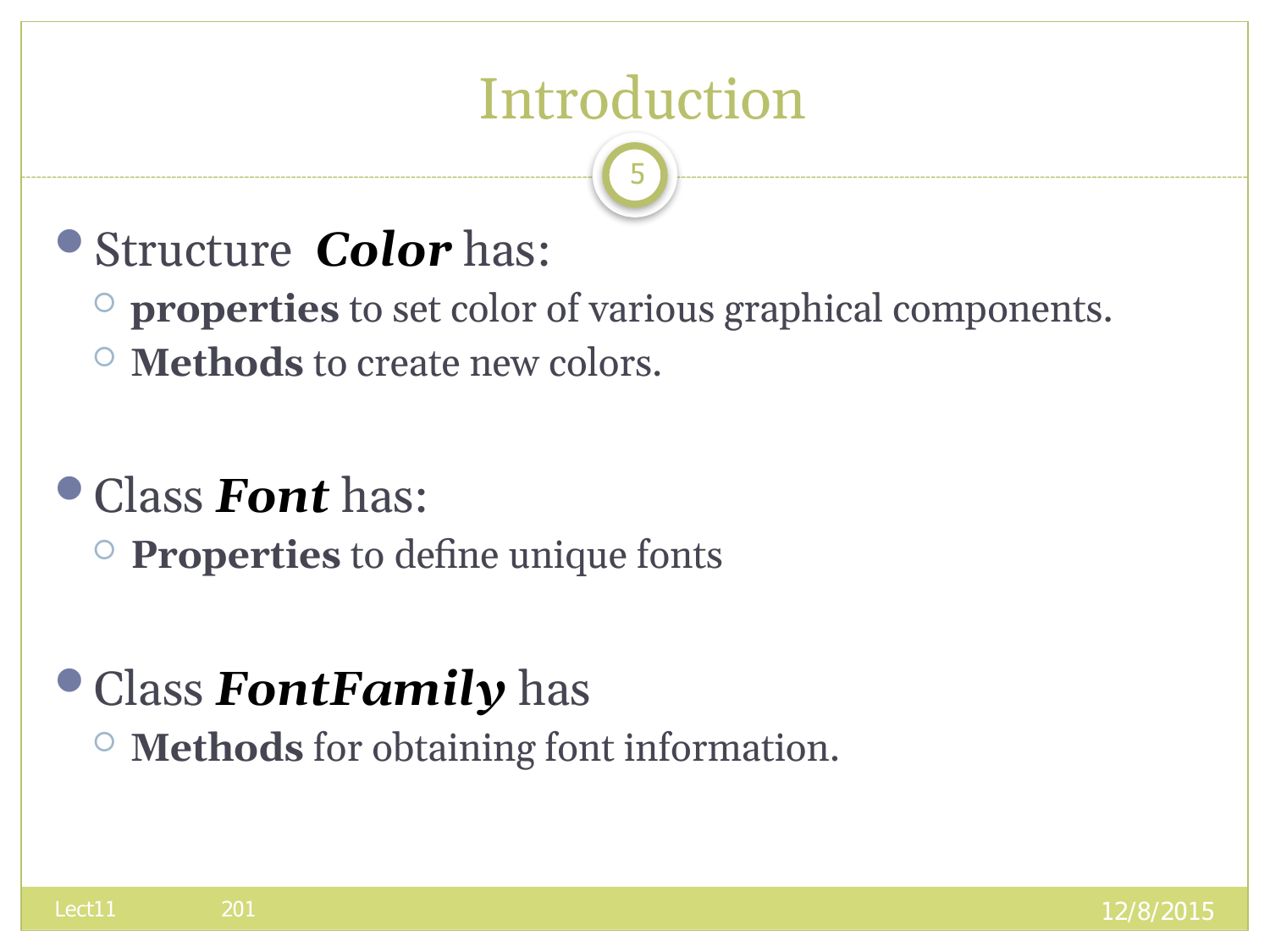

# Introduction
5
Structure  Color has:
properties to set color of various graphical components.
Methods to create new colors.

Class Font has:
Properties to define unique fonts

Class FontFamily has
Methods for obtaining font information.

12/8/2015
Lect11                201